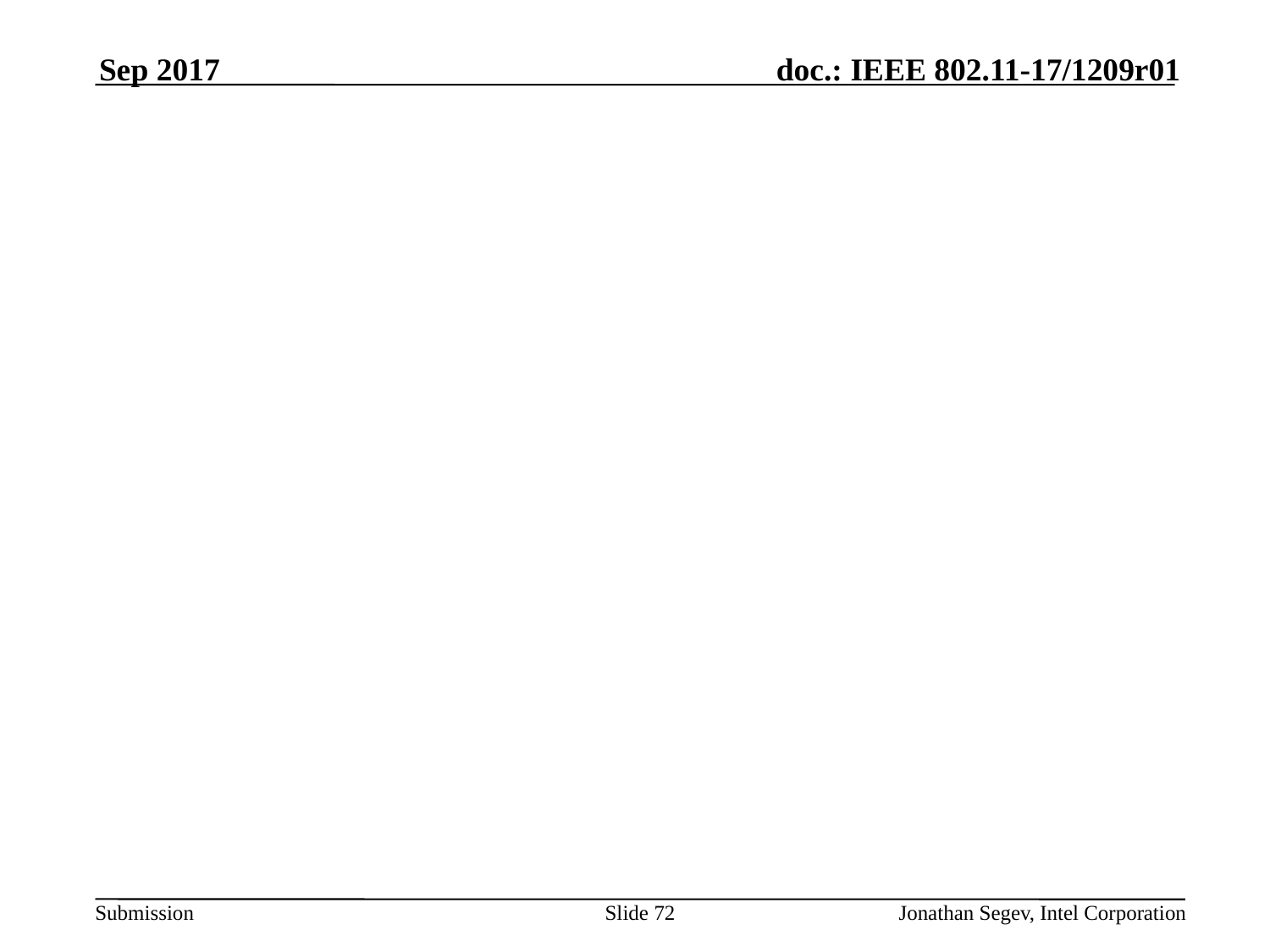

Sep 2017
#

Slide 72
Jonathan Segev, Intel Corporation